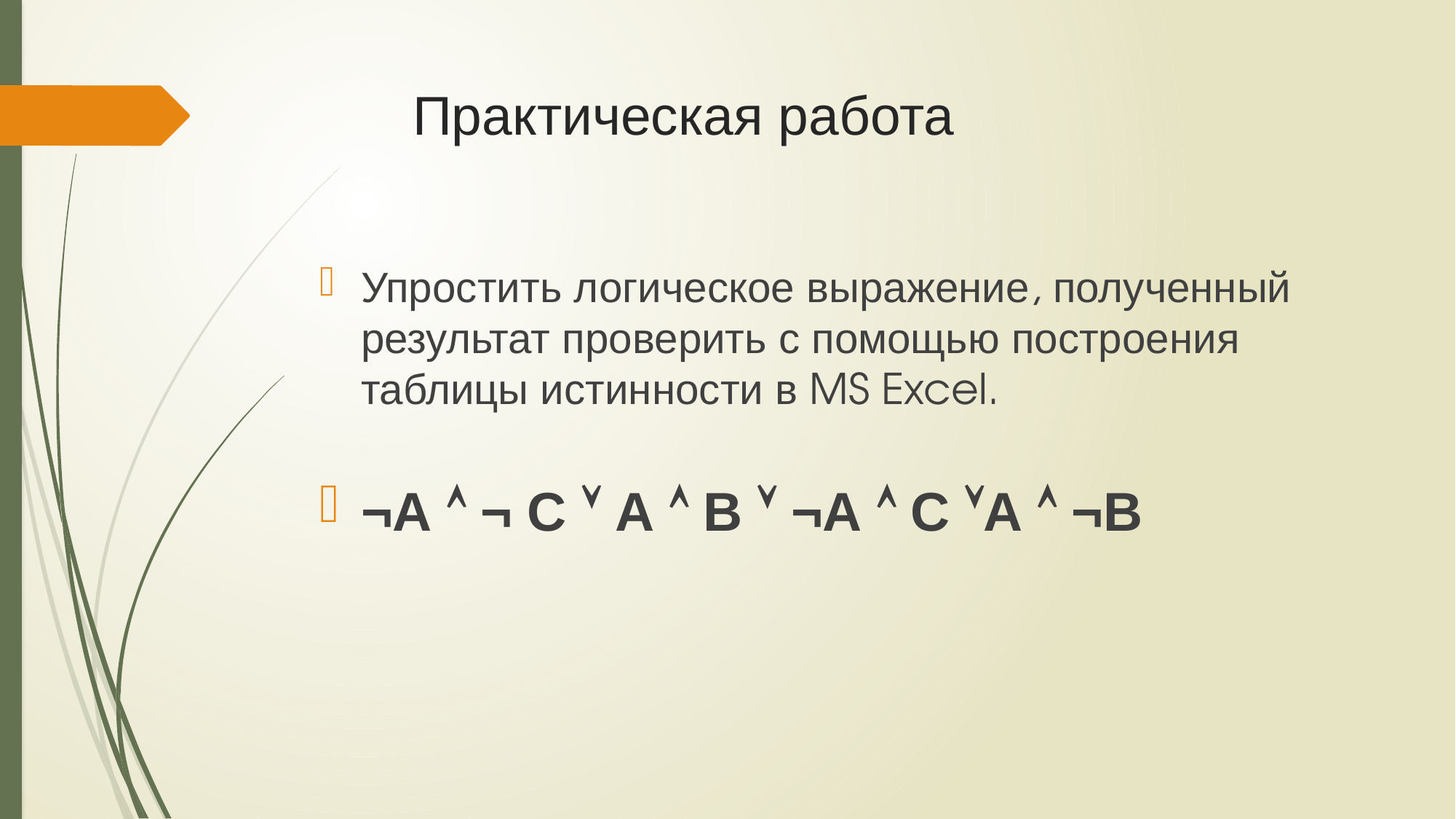

# Практическая работа
Упростить логическое выражение, полученный результат проверить с помощью построения таблицы истинности в MS Excel.

¬А ∧ ¬ С ∨ А ∧ B ∨ ¬А ∧ С ∨А ∧ ¬В